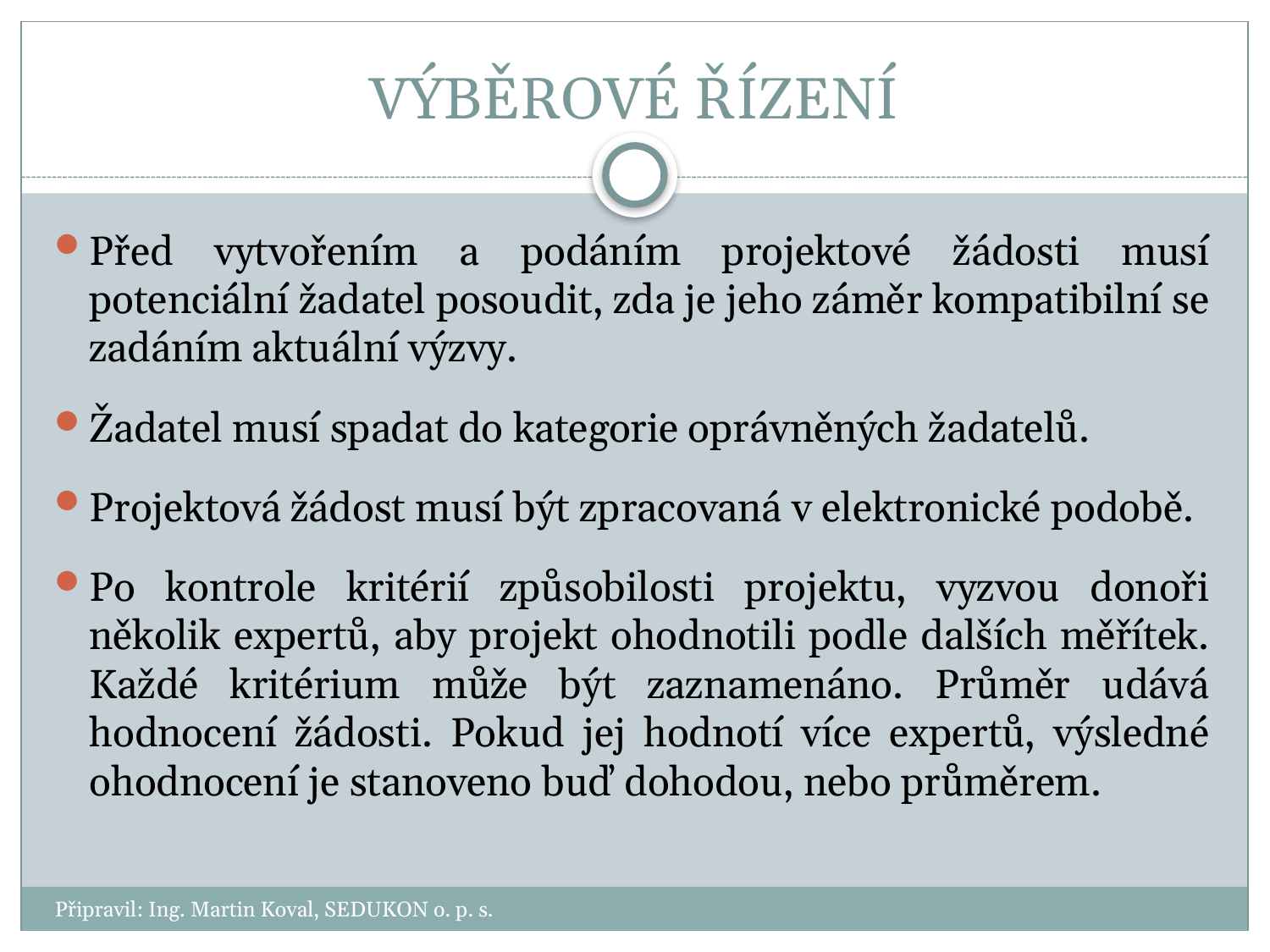

# VÝBĚROVÉ ŘÍZENÍ
Před vytvořením a podáním projektové žádosti musí potenciální žadatel posoudit, zda je jeho záměr kompatibilní se zadáním aktuální výzvy.

Žadatel musí spadat do kategorie oprávněných žadatelů.

Projektová žádost musí být zpracovaná v elektronické podobě.

Po kontrole kritérií způsobilosti projektu, vyzvou donoři několik expertů, aby projekt ohodnotili podle dalších měřítek. Každé kritérium může být zaznamenáno. Průměr udává hodnocení žádosti. Pokud jej hodnotí více expertů, výsledné ohodnocení je stanoveno buď dohodou, nebo průměrem.

Připravil: Ing. Martin Koval, SEDUKON o. p. s.